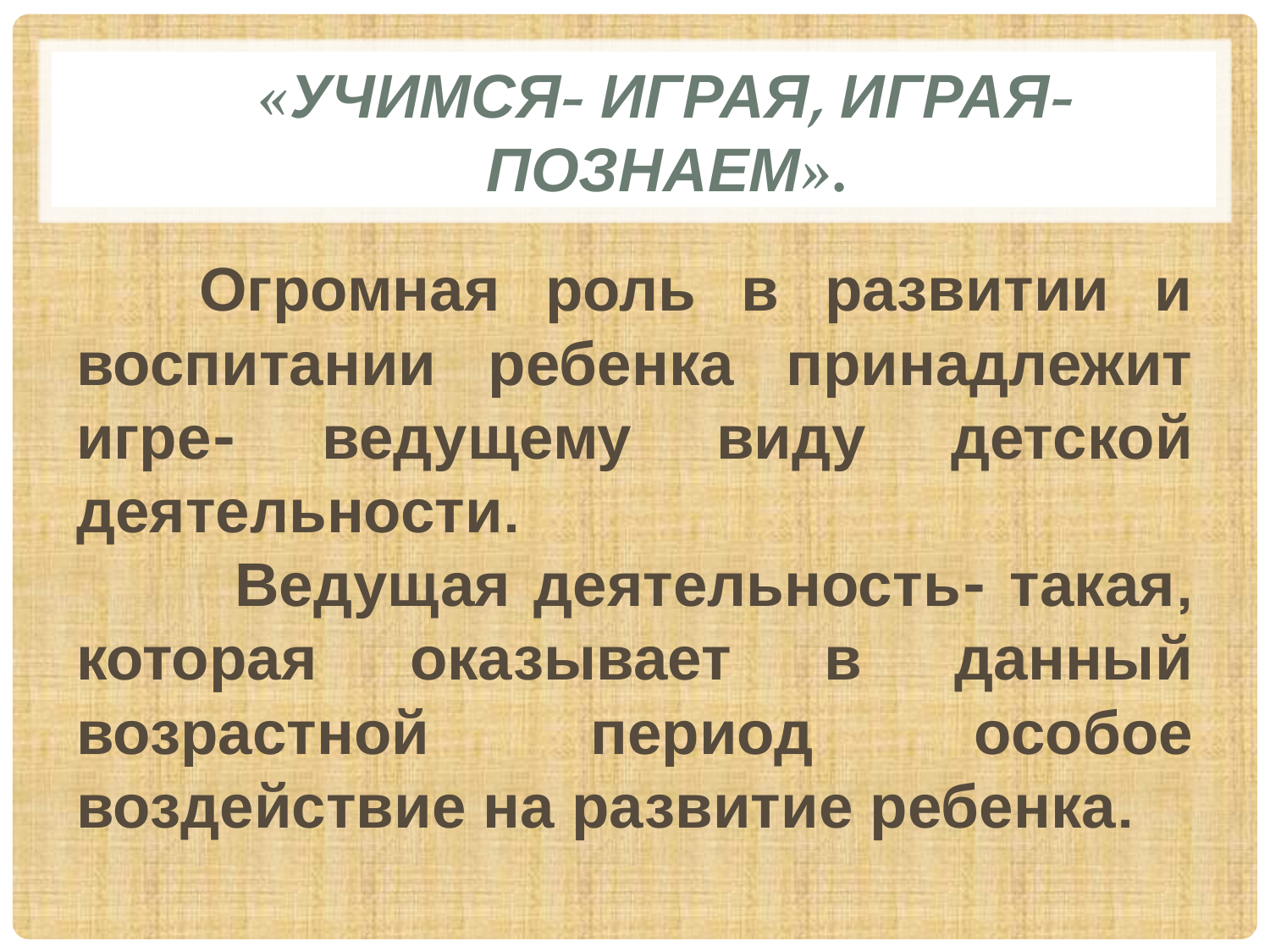

# «Учимся- играя, играя- познаем».
	Огромная роль в развитии и воспитании ребенка принадлежит игре- ведущему виду детской деятельности.
  	 Ведущая деятельность- такая, которая оказывает в данный возрастной период особое воздействие на развитие ребенка.